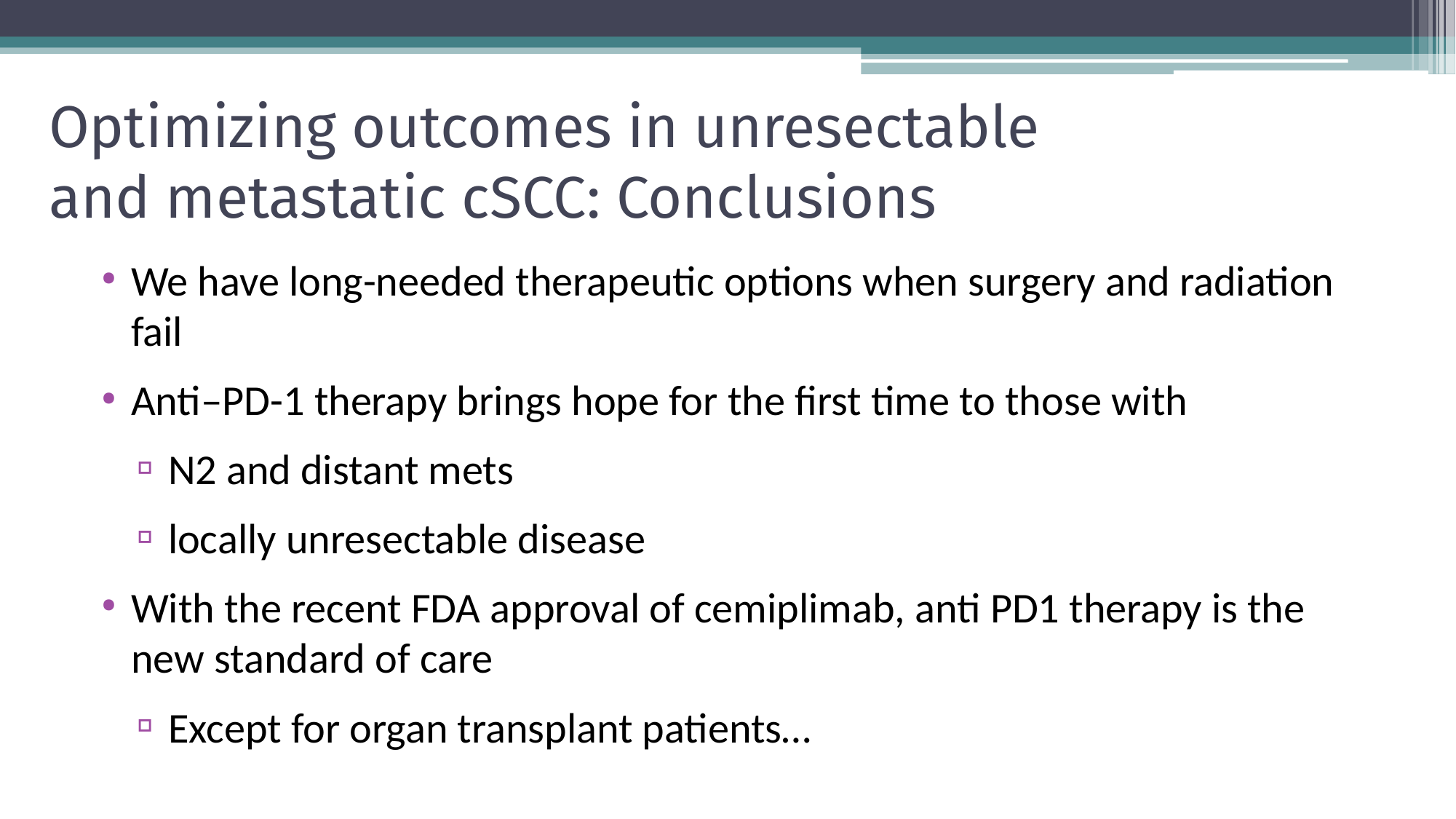

# Optimizing outcomes in unresectable and metastatic cSCC: Conclusions
We have long-needed therapeutic options when surgery and radiation fail
Anti‒PD-1 therapy brings hope for the first time to those with
N2 and distant mets
locally unresectable disease
With the recent FDA approval of cemiplimab, anti PD1 therapy is the new standard of care
Except for organ transplant patients…